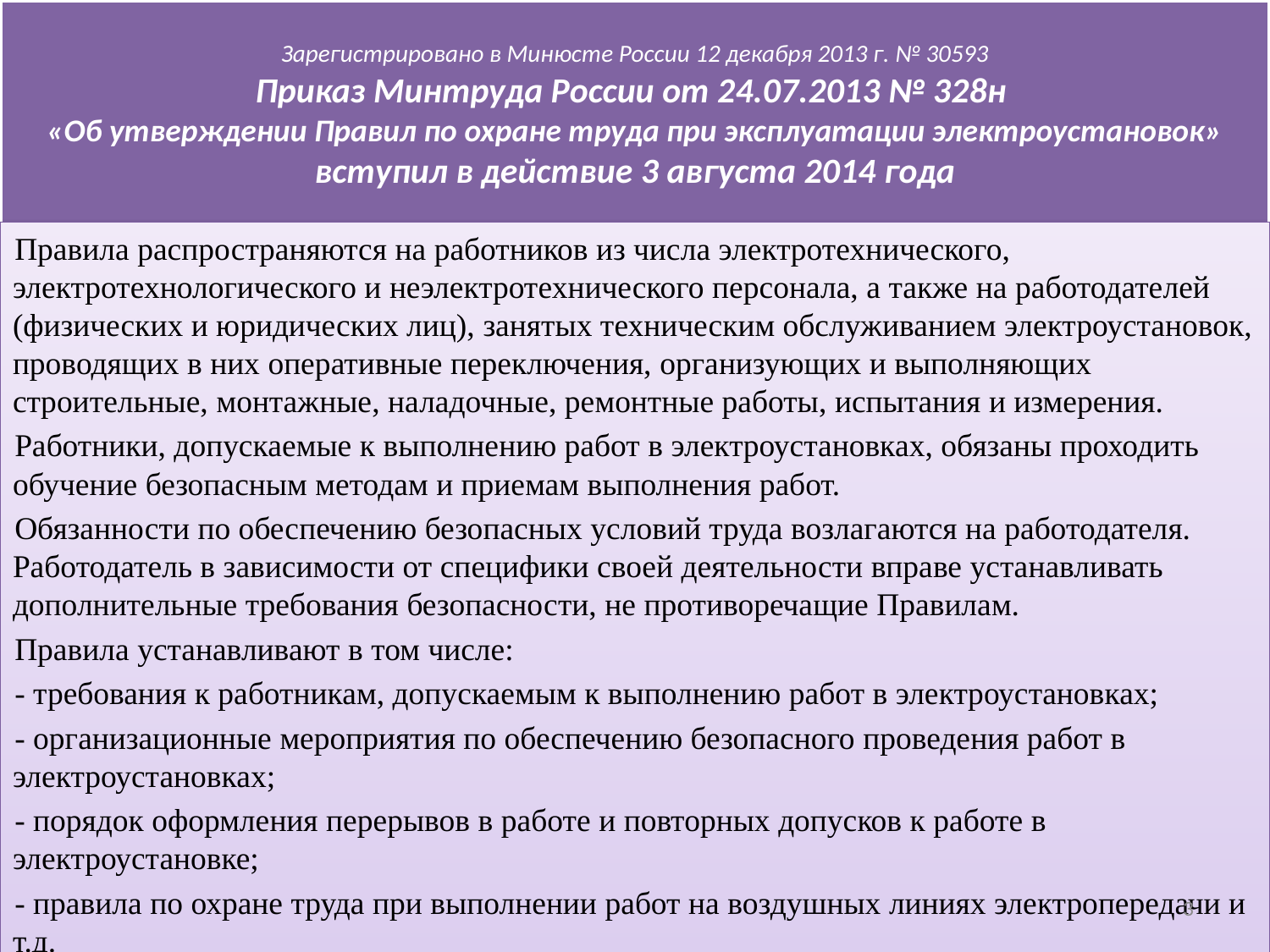

# Зарегистрировано в Минюсте России 12 декабря 2013 г. № 30593 Приказ Минтруда России от 24.07.2013 № 328н «Об утверждении Правил по охране труда при эксплуатации электроустановок» вступил в действие 3 августа 2014 года
Правила распространяются на работников из числа электротехнического, электротехнологического и неэлектротехнического персонала, а также на работодателей (физических и юридических лиц), занятых техническим обслуживанием электроустановок, проводящих в них оперативные переключения, организующих и выполняющих строительные, монтажные, наладочные, ремонтные работы, испытания и измерения.
Работники, допускаемые к выполнению работ в электроустановках, обязаны проходить обучение безопасным методам и приемам выполнения работ.
Обязанности по обеспечению безопасных условий труда возлагаются на работодателя. Работодатель в зависимости от специфики своей деятельности вправе устанавливать дополнительные требования безопасности, не противоречащие Правилам.
Правила устанавливают в том числе:
- требования к работникам, допускаемым к выполнению работ в электроустановках;
- организационные мероприятия по обеспечению безопасного проведения работ в электроустановках;
- порядок оформления перерывов в работе и повторных допусков к работе в электроустановке;
- правила по охране труда при выполнении работ на воздушных линиях электропередачи и т.д.

3